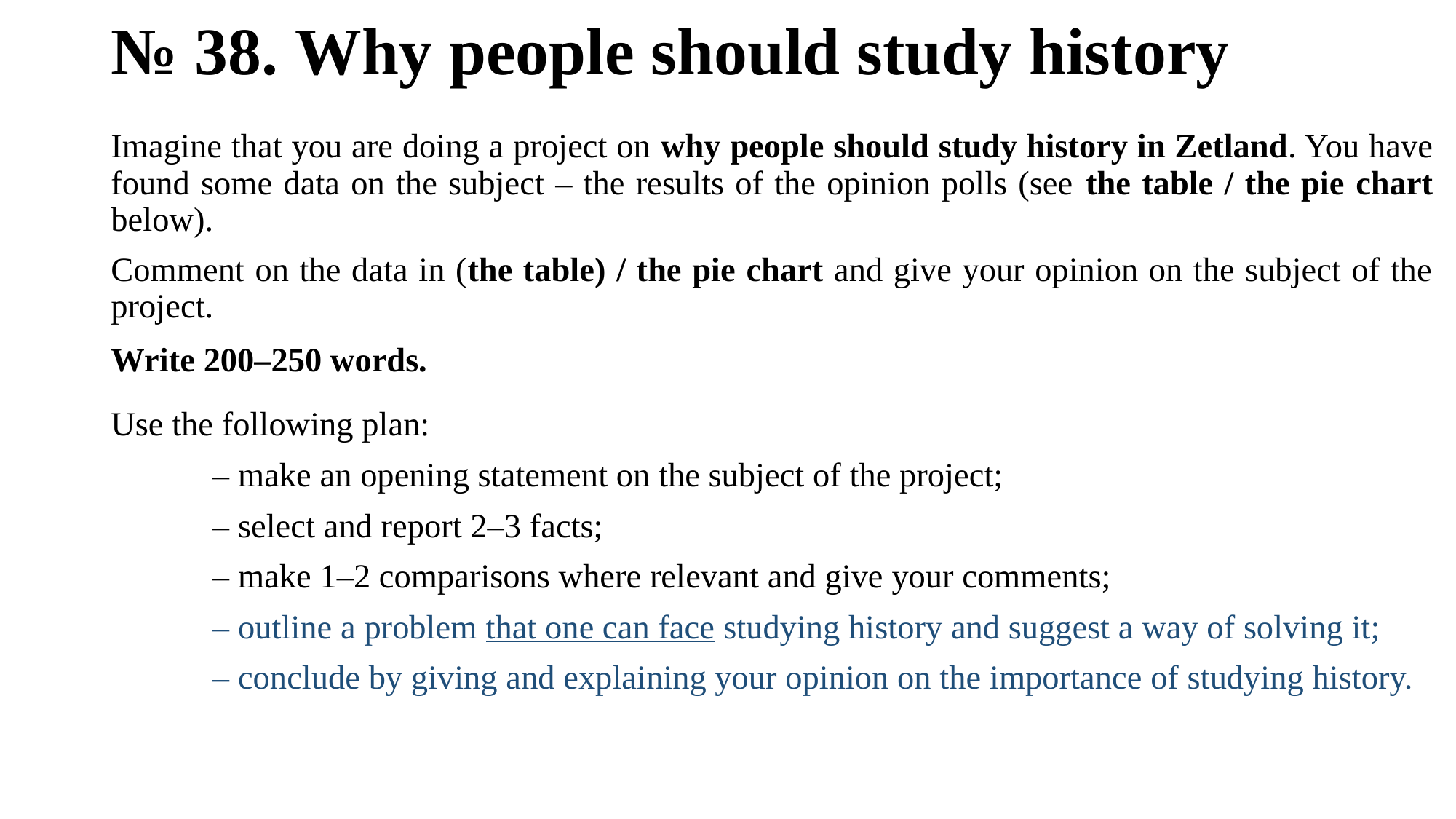

# № 38. Why people should study history
Imagine that you are doing a project on why people should study history in Zetland. You have found some data on the subject – the results of the opinion polls (see the table / the pie chart below).
Comment on the data in (the table) / the pie chart and give your opinion on the subject of the project.
Write 200–250 words.
Use the following plan:
	– make an opening statement on the subject of the project;
	– select and report 2–3 facts;
	– make 1–2 comparisons where relevant and give your comments;
	– outline a problem that one can face studying history and suggest a way of solving it;
	– conclude by giving and explaining your opinion on the importance of studying history.